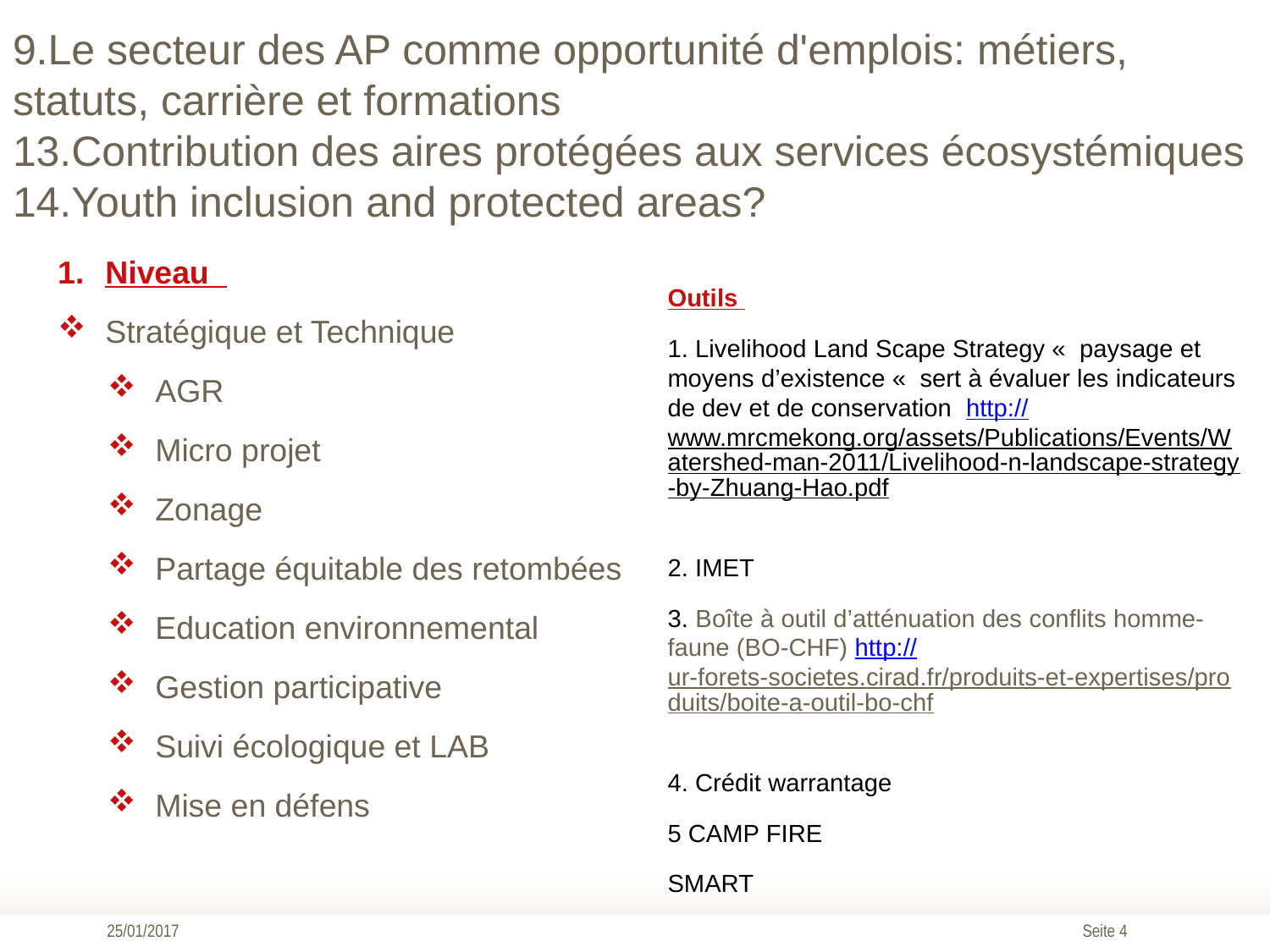

# 9.Le secteur des AP comme opportunité d'emplois: métiers, statuts, carrière et formations 13.Contribution des aires protégées aux services écosystémiques 14.Youth inclusion and protected areas?
Niveau
Stratégique et Technique
AGR
Micro projet
Zonage
Partage équitable des retombées
Education environnemental
Gestion participative
Suivi écologique et LAB
Mise en défens

Outils
1. Livelihood Land Scape Strategy «  paysage et moyens d’existence «  sert à évaluer les indicateurs de dev et de conservation  http://www.mrcmekong.org/assets/Publications/Events/Watershed-man-2011/Livelihood-n-landscape-strategy-by-Zhuang-Hao.pdf
2. IMET
3. Boîte à outil d’atténuation des conflits homme-faune (BO-CHF) http://ur-forets-societes.cirad.fr/produits-et-expertises/produits/boite-a-outil-bo-chf
4. Crédit warrantage
5 CAMP FIRE
SMART

25/01/2017